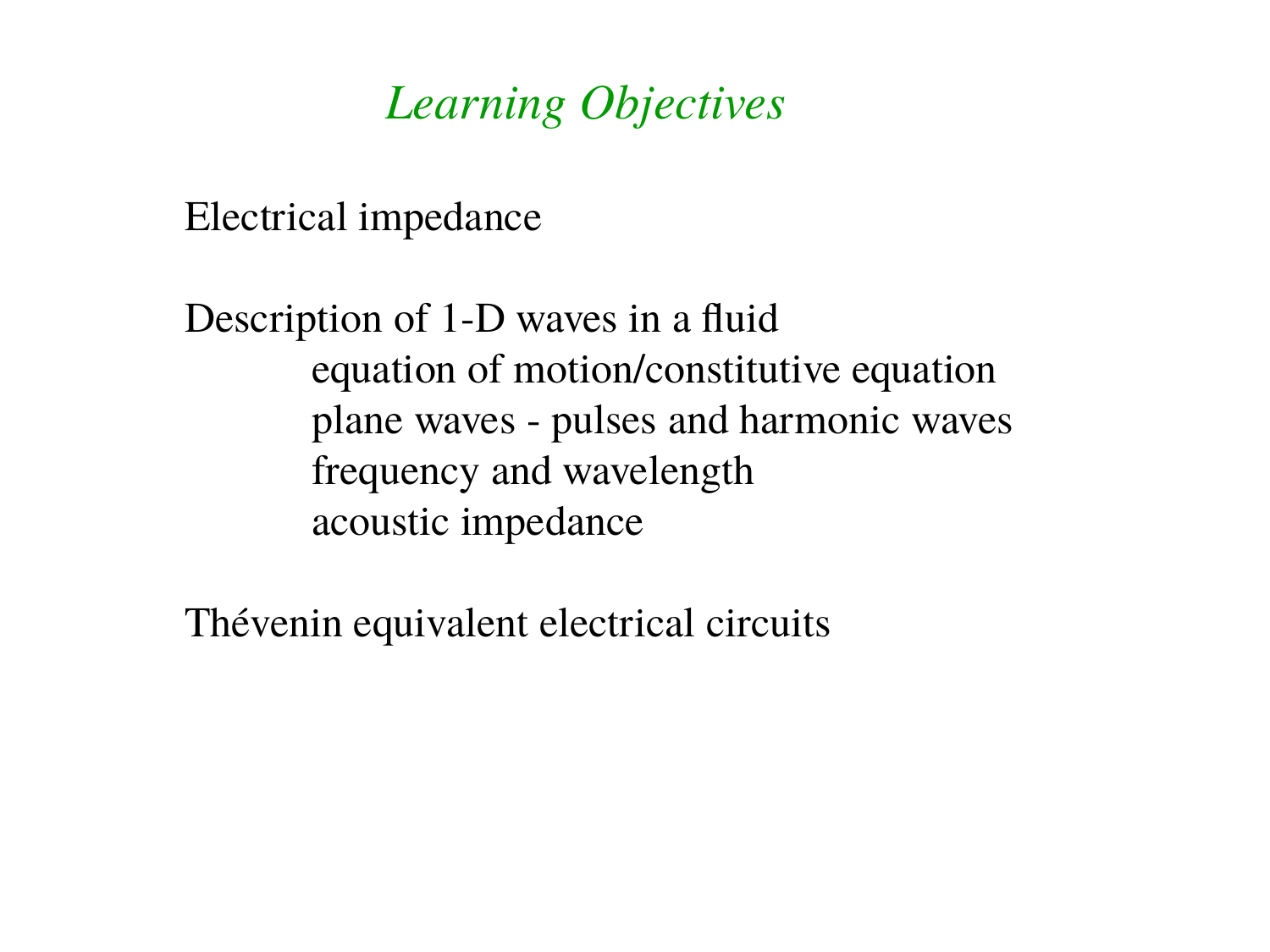

Learning Objectives

Electrical impedance

Description of 1-D waves in a fluid
	equation of motion/constitutive equation
	plane waves - pulses and harmonic waves
	frequency and wavelength
	acoustic impedance

Thévenin equivalent electrical circuits